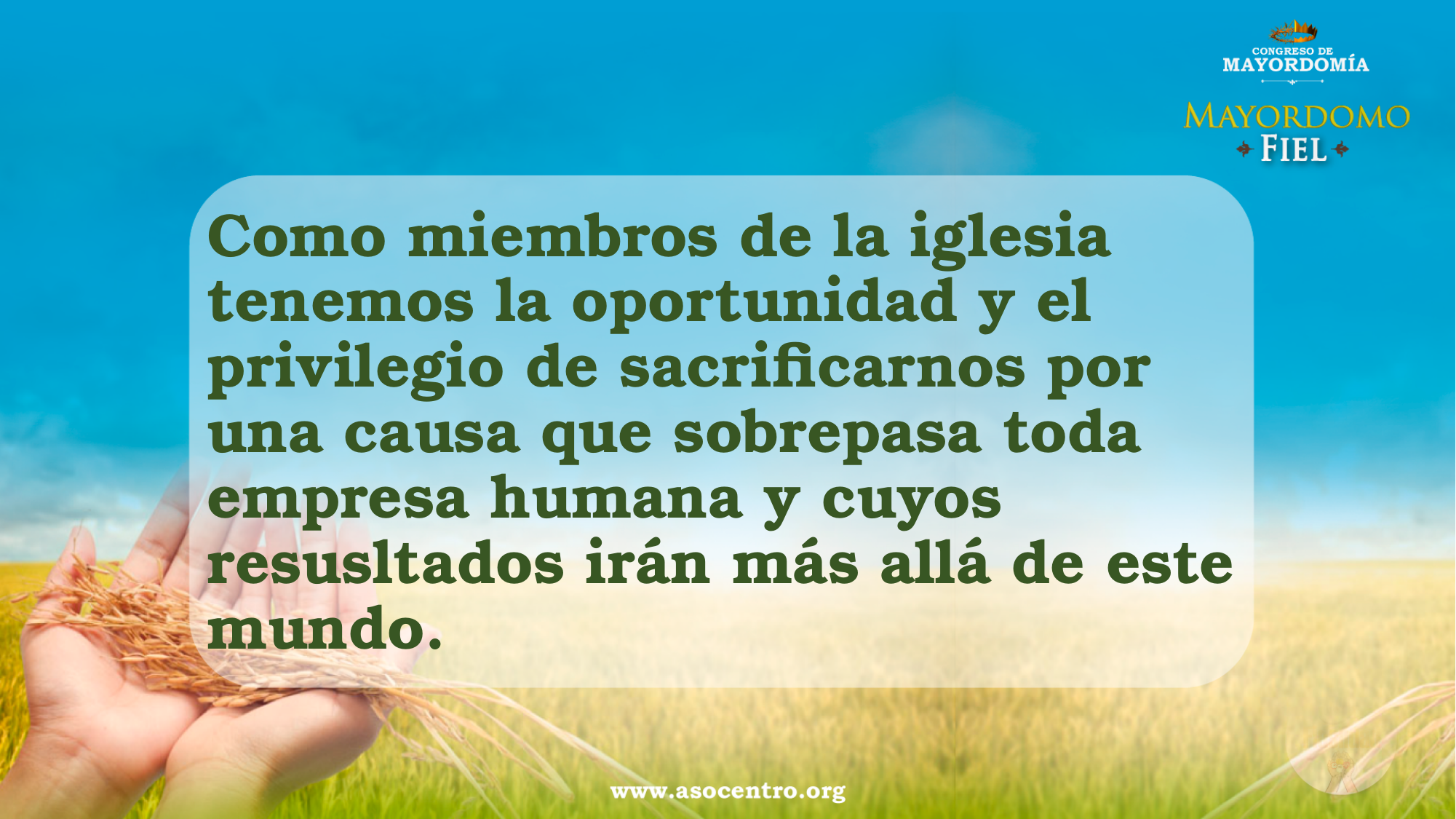

Como miembros de la iglesia tenemos la oportunidad y el privilegio de sacrificarnos por una causa que sobrepasa toda empresa humana y cuyos resusltados irán más allá de este mundo.